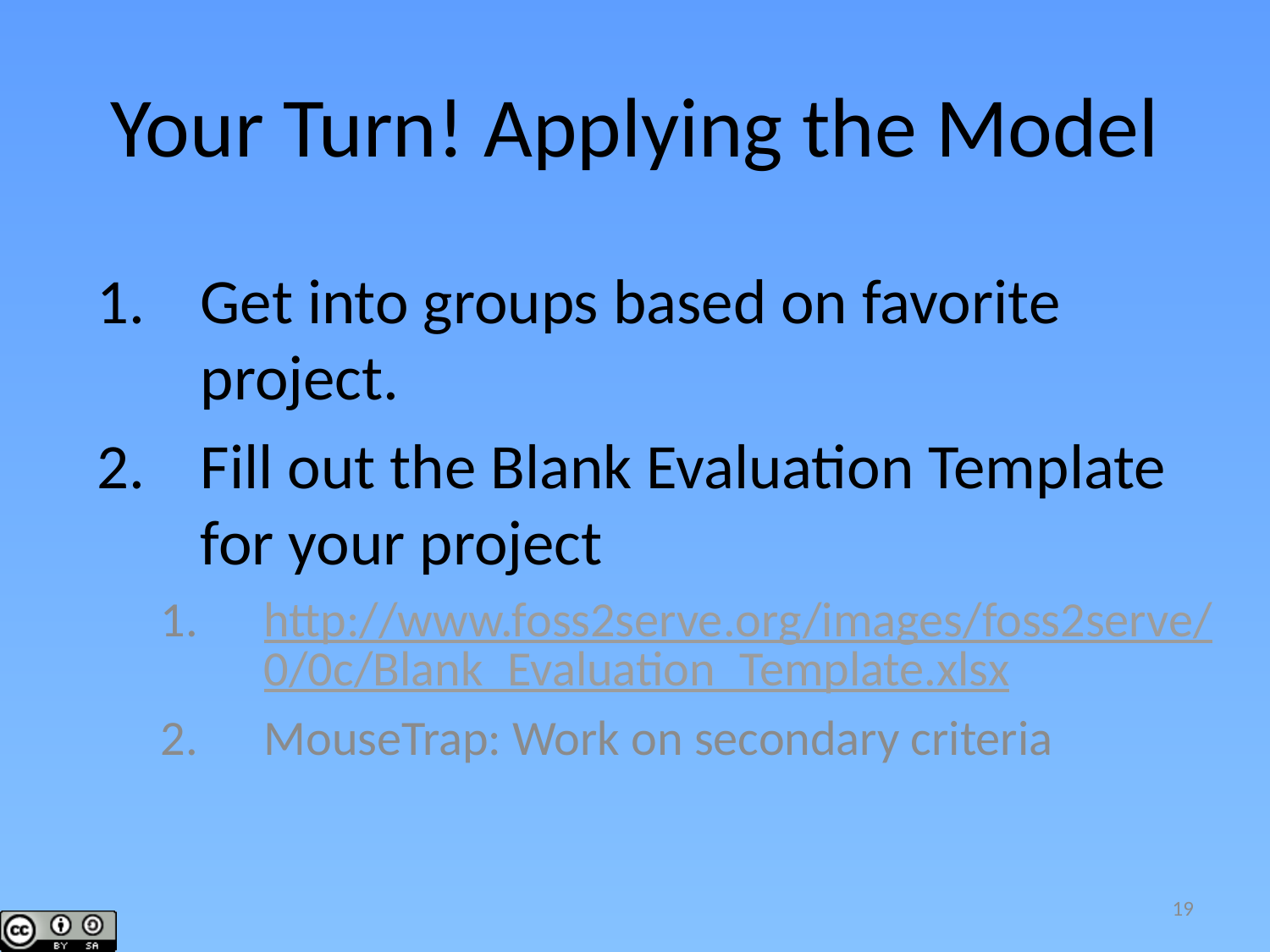

# Your Turn! Applying the Model
Get into groups based on favorite project.
Fill out the Blank Evaluation Template for your project
http://www.foss2serve.org/images/foss2serve/0/0c/Blank_Evaluation_Template.xlsx
MouseTrap: Work on secondary criteria
19